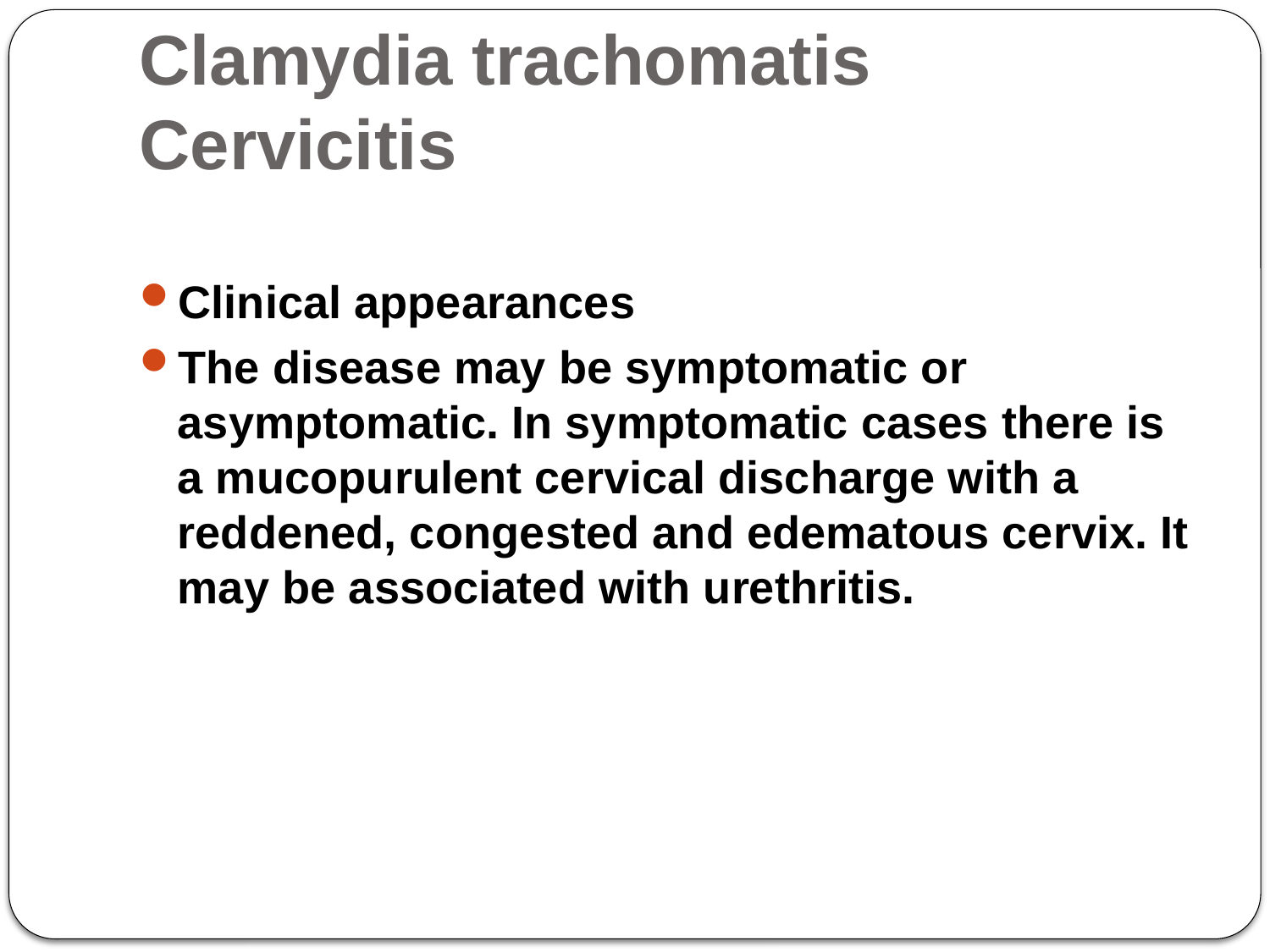

# Clamydia trachomatis Cervicitis

Clinical appearances
The disease may be symptomatic or asymptomatic. In symptomatic cases there is a mucopurulent cervical discharge with a reddened, congested and edematous cervix. It may be associated with urethritis.